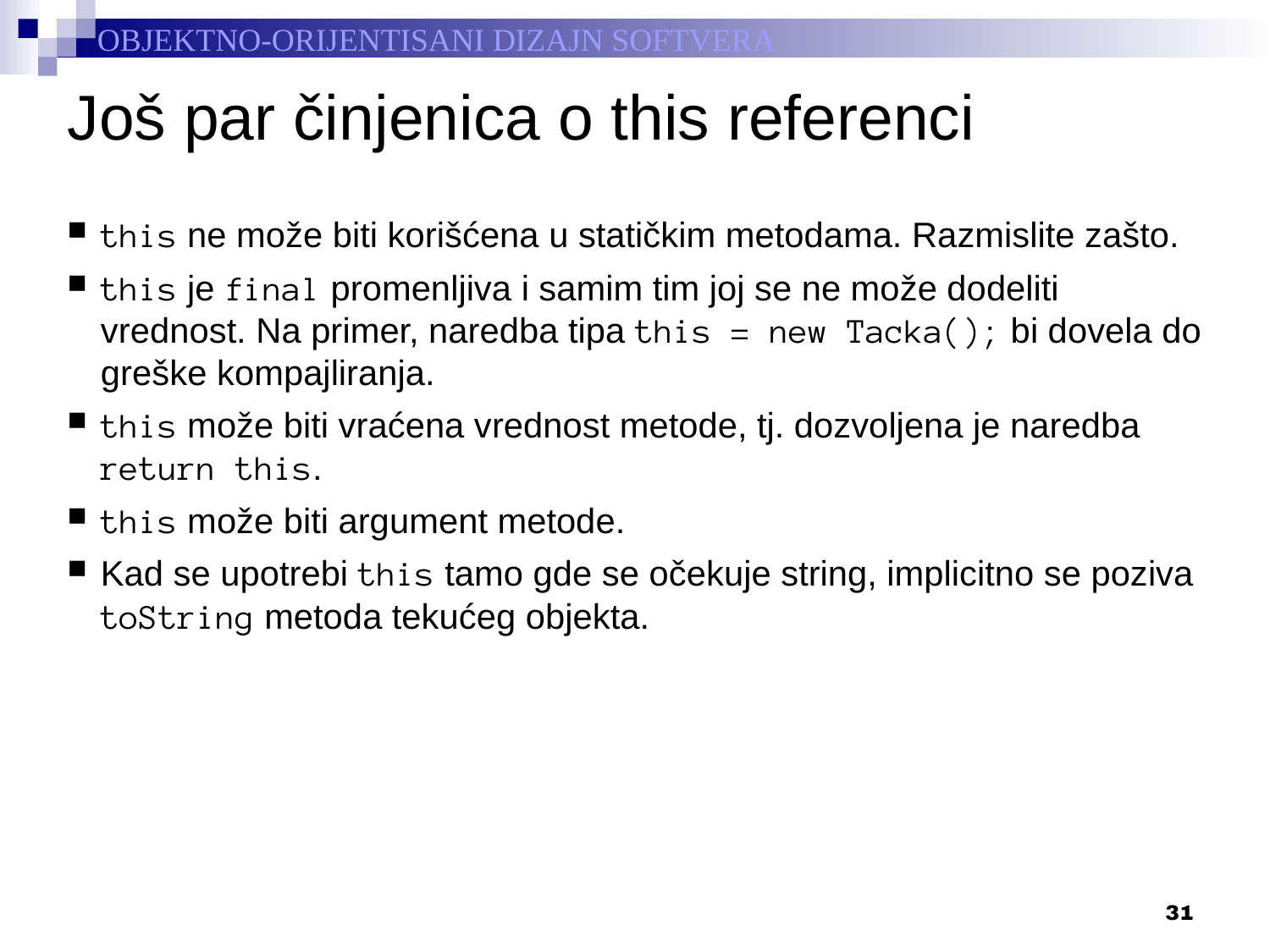

# Još par činjenica o this referenci
this ne može biti korišćena u statičkim metodama. Razmislite zašto.
this je final promenljiva i samim tim joj se ne može dodeliti vrednost. Na primer, naredba tipa this = new Tacka(); bi dovela do greške kompajliranja.
this može biti vraćena vrednost metode, tj. dozvoljena je naredba return this.
this može biti argument metode.
Kad se upotrebi this tamo gde se očekuje string, implicitno se poziva toString metoda tekućeg objekta.
31